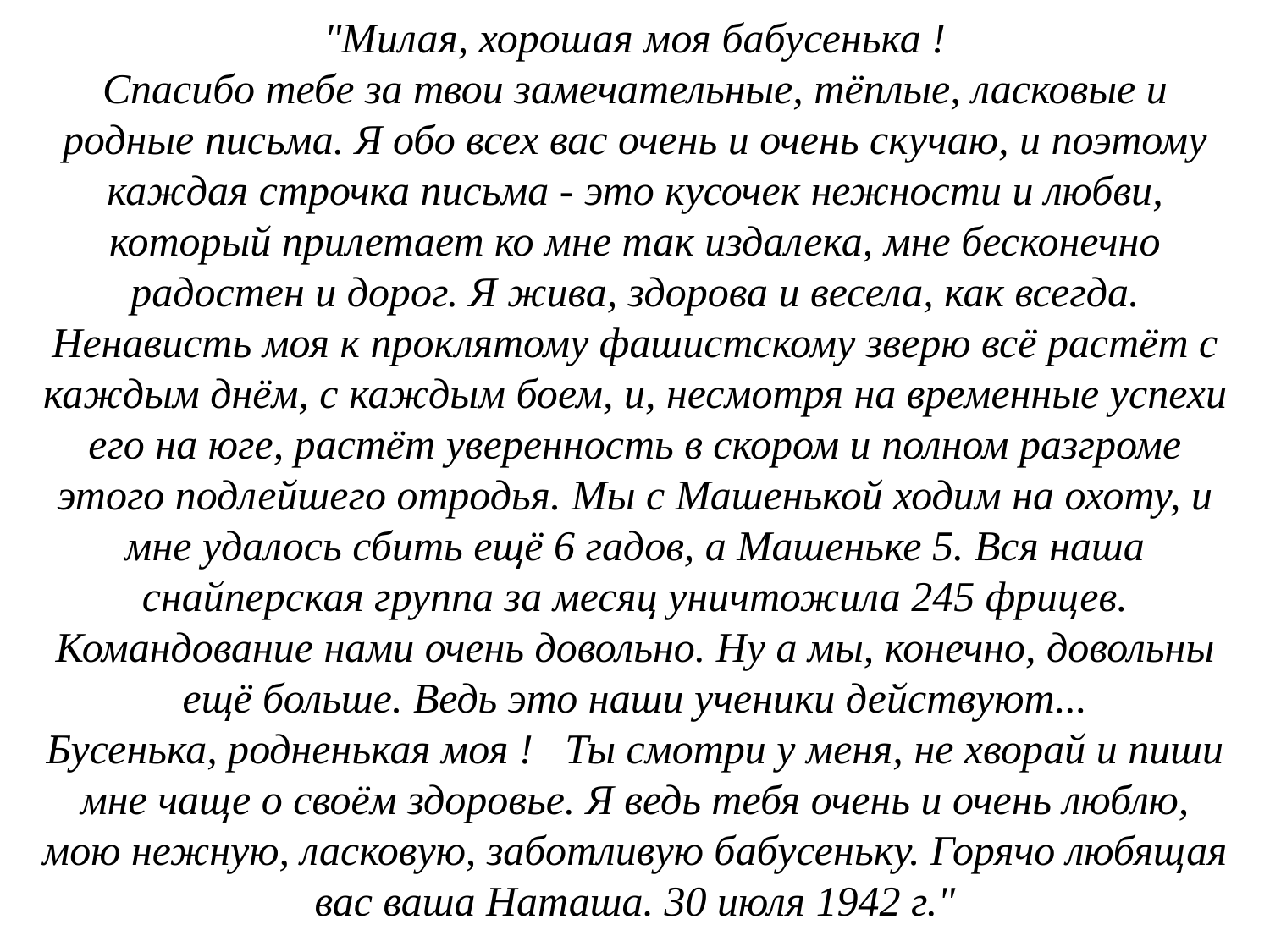

"Милая, хорошая моя бабусенька !
Спасибо тебе за твои замечательные, тёплые, ласковые и родные письма. Я обо всех вас очень и очень скучаю, и поэтому каждая строчка письма - это кусочек нежности и любви, который прилетает ко мне так издалека, мне бесконечно радостен и дорог. Я жива, здорова и весела, как всегда. Ненависть моя к проклятому фашистскому зверю всё растёт с каждым днём, с каждым боем, и, несмотря на временные успехи его на юге, растёт уверенность в скором и полном разгроме этого подлейшего отродья. Мы с Машенькой ходим на охоту, и мне удалось сбить ещё 6 гадов, а Машеньке 5. Вся наша снайперская группа за месяц уничтожила 245 фрицев. Командование нами очень довольно. Ну а мы, конечно, довольны ещё больше. Ведь это наши ученики действуют...
Бусенька, родненькая моя !   Ты смотри у меня, не хворай и пиши мне чаще о своём здоровье. Я ведь тебя очень и очень люблю, мою нежную, ласковую, заботливую бабусеньку. Горячо любящая вас ваша Наташа. 30 июля 1942 г."